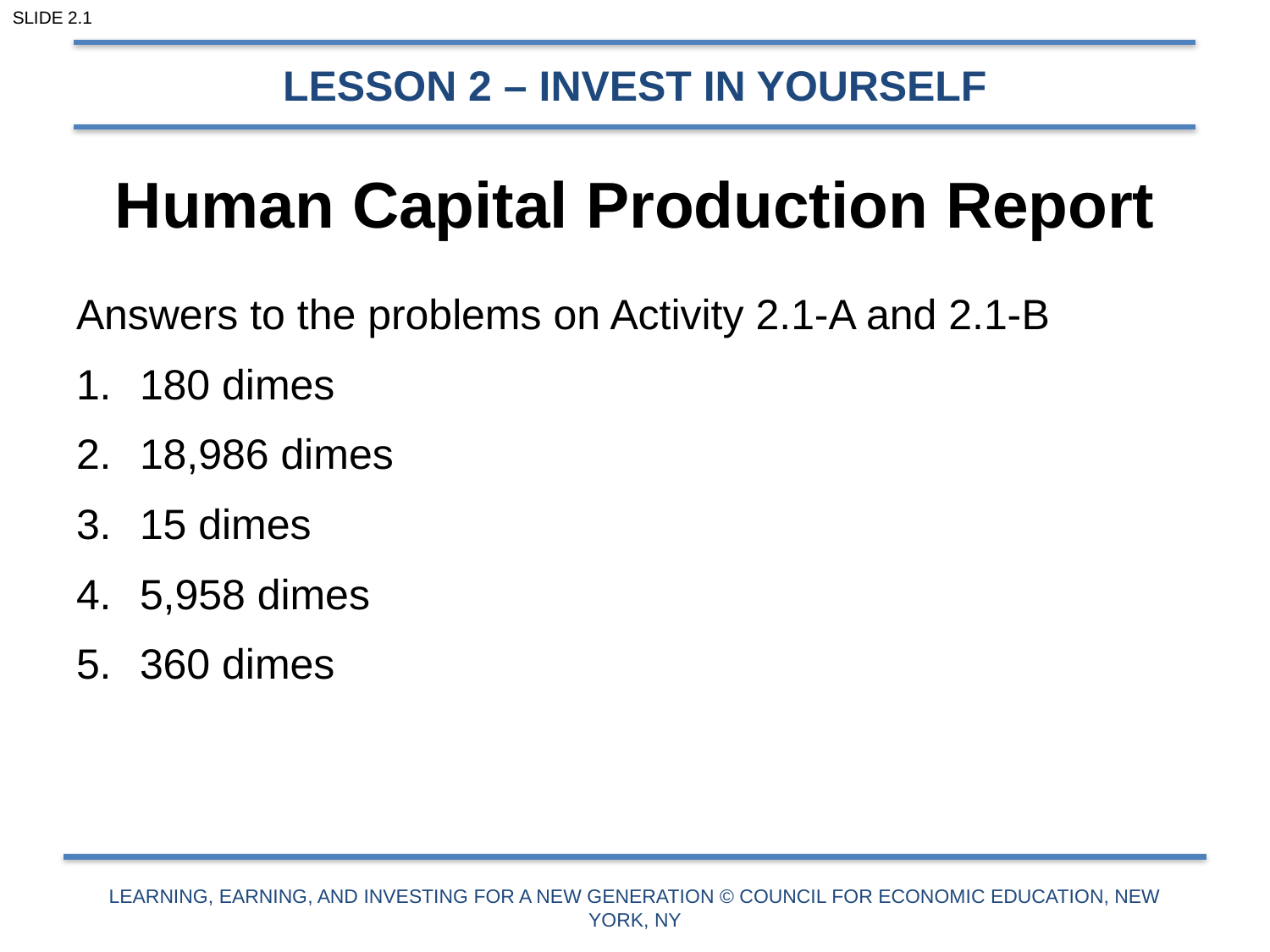

Slide 2.1
Lesson 2 – Invest in Yourself
# Human Capital Production Report
Answers to the problems on Activity 2.1-A and 2.1-B
180 dimes
18,986 dimes
15 dimes
5,958 dimes
360 dimes